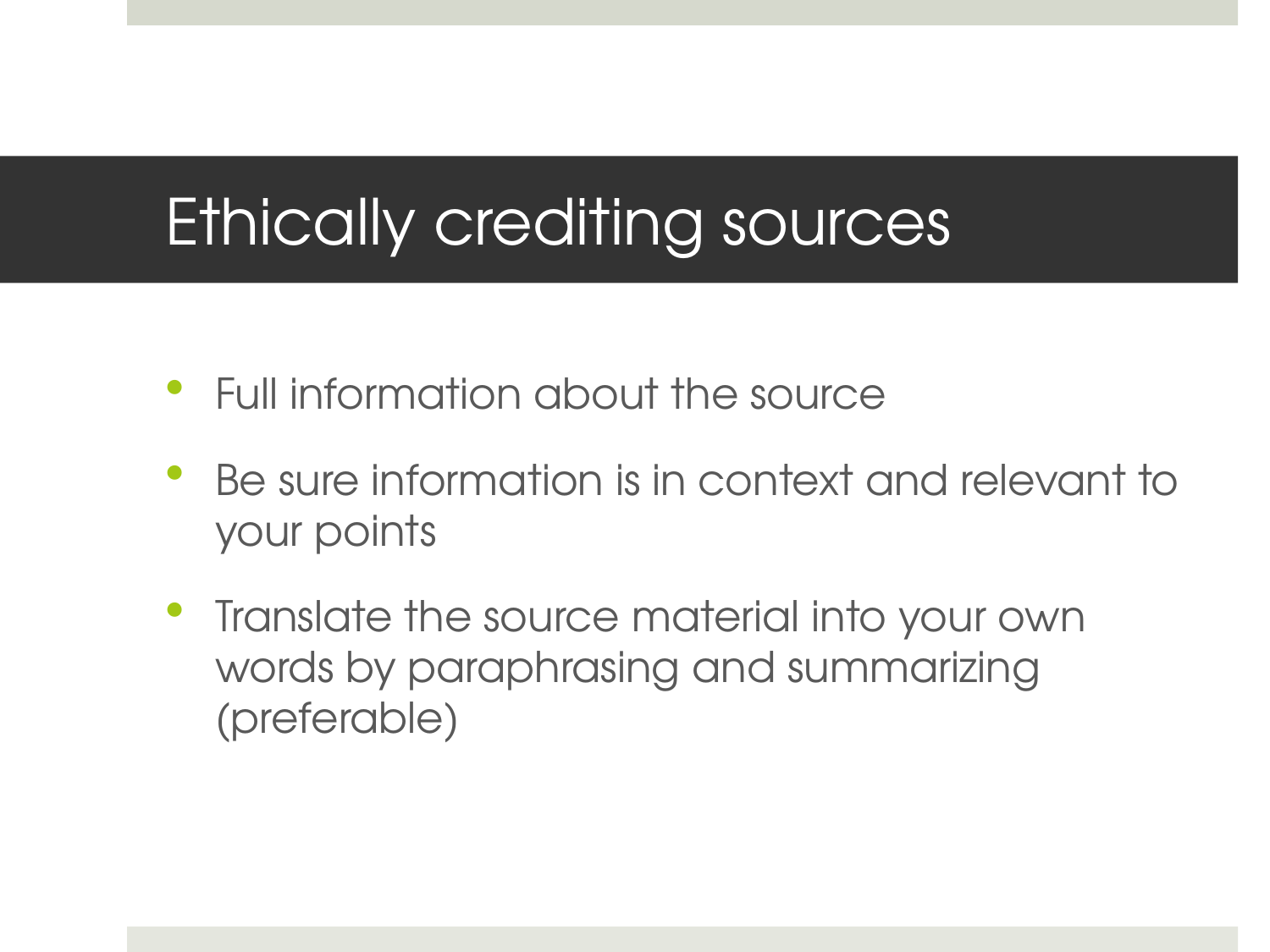

# Ethically crediting sources
Full information about the source
Be sure information is in context and relevant to your points
Translate the source material into your own words by paraphrasing and summarizing (preferable)